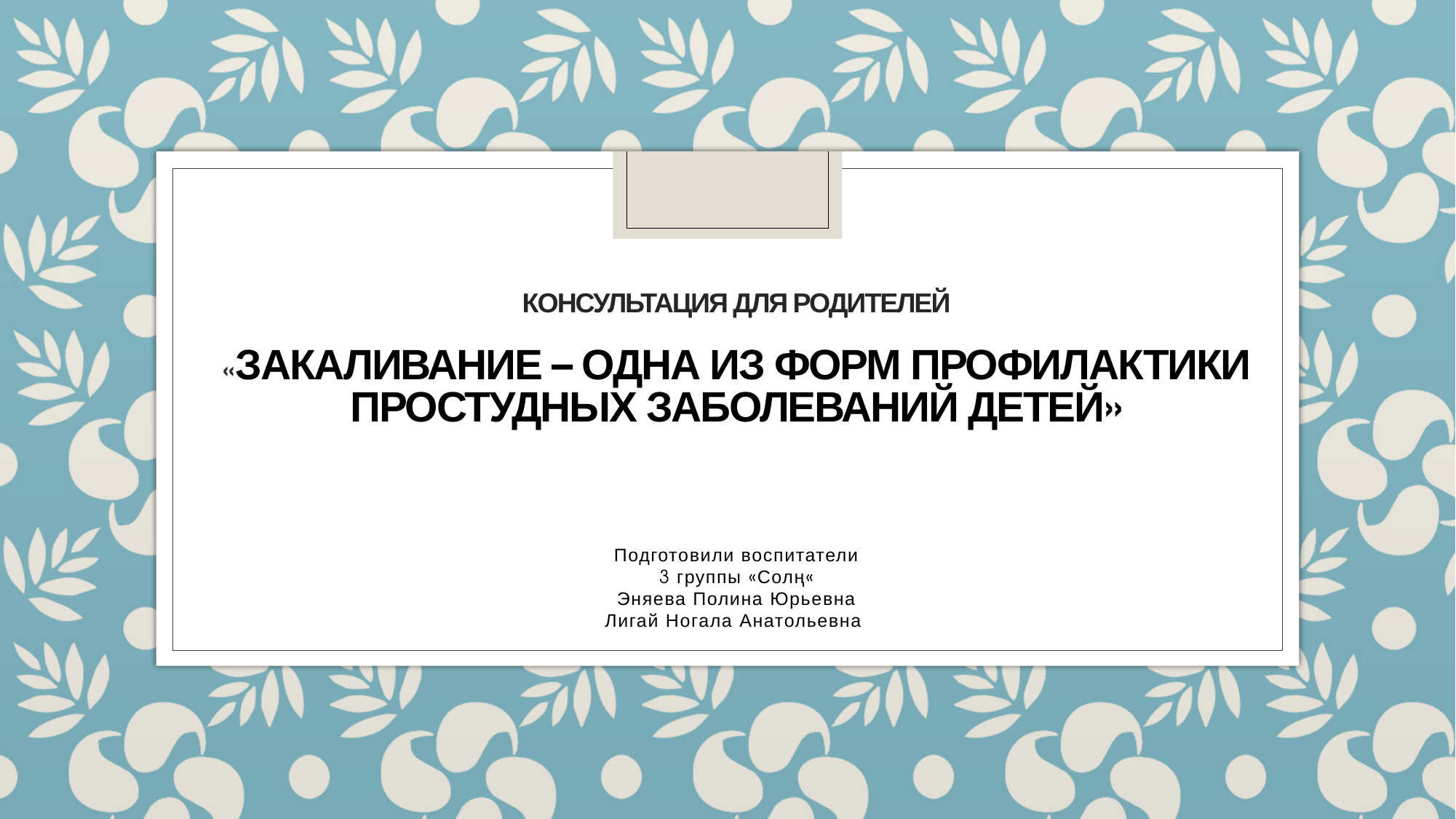

# Консультация для родителей «Закаливание – одна из форм профилактики простудных заболеваний детей»
Подготовили воспитатели
3 группы «Солң«
Эняева Полина Юрьевна
Лигай Ногала Анатольевна